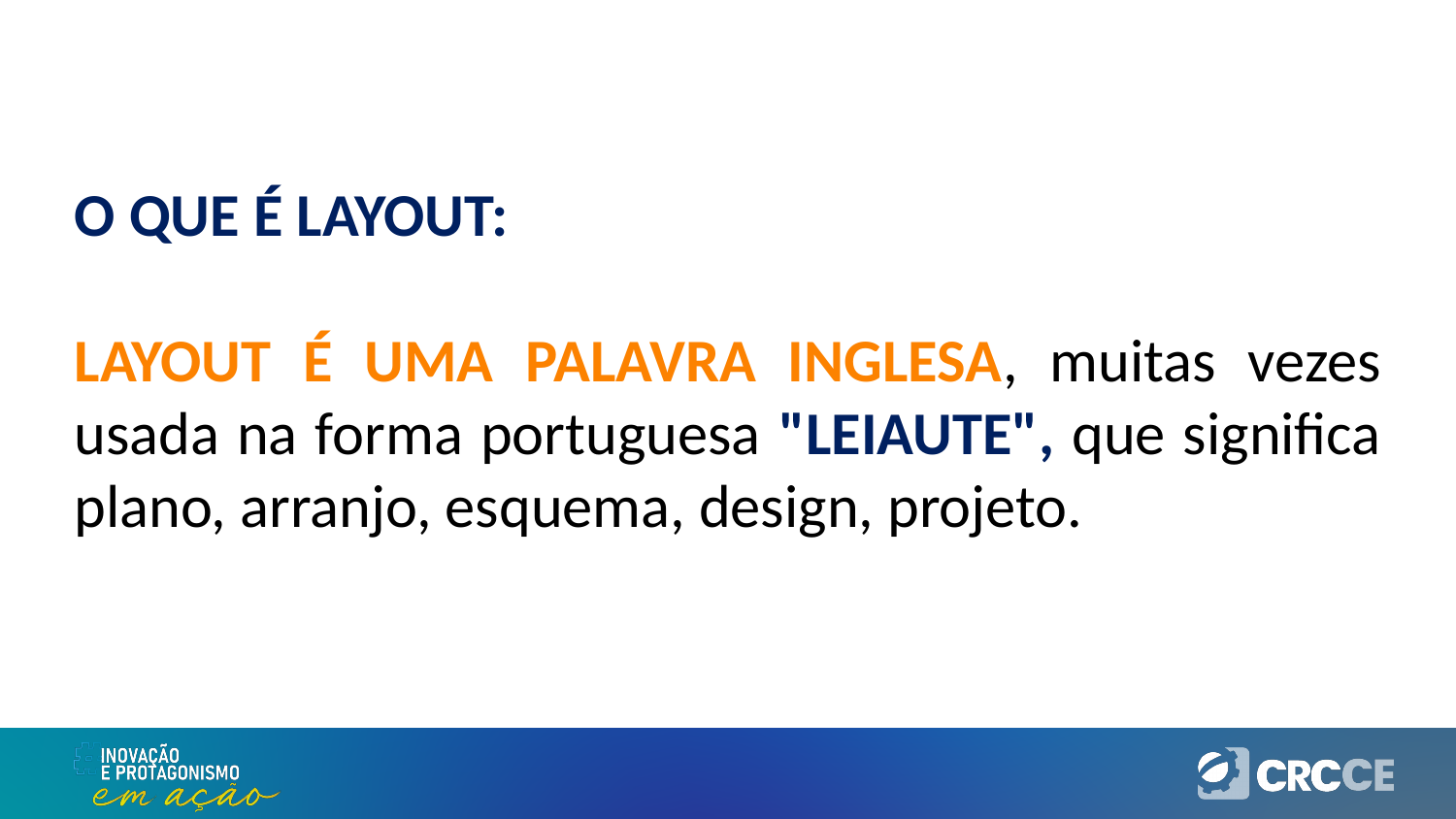

O QUE É LAYOUT:

LAYOUT É UMA PALAVRA INGLESA, muitas vezes usada na forma portuguesa "LEIAUTE", que significa plano, arranjo, esquema, design, projeto.